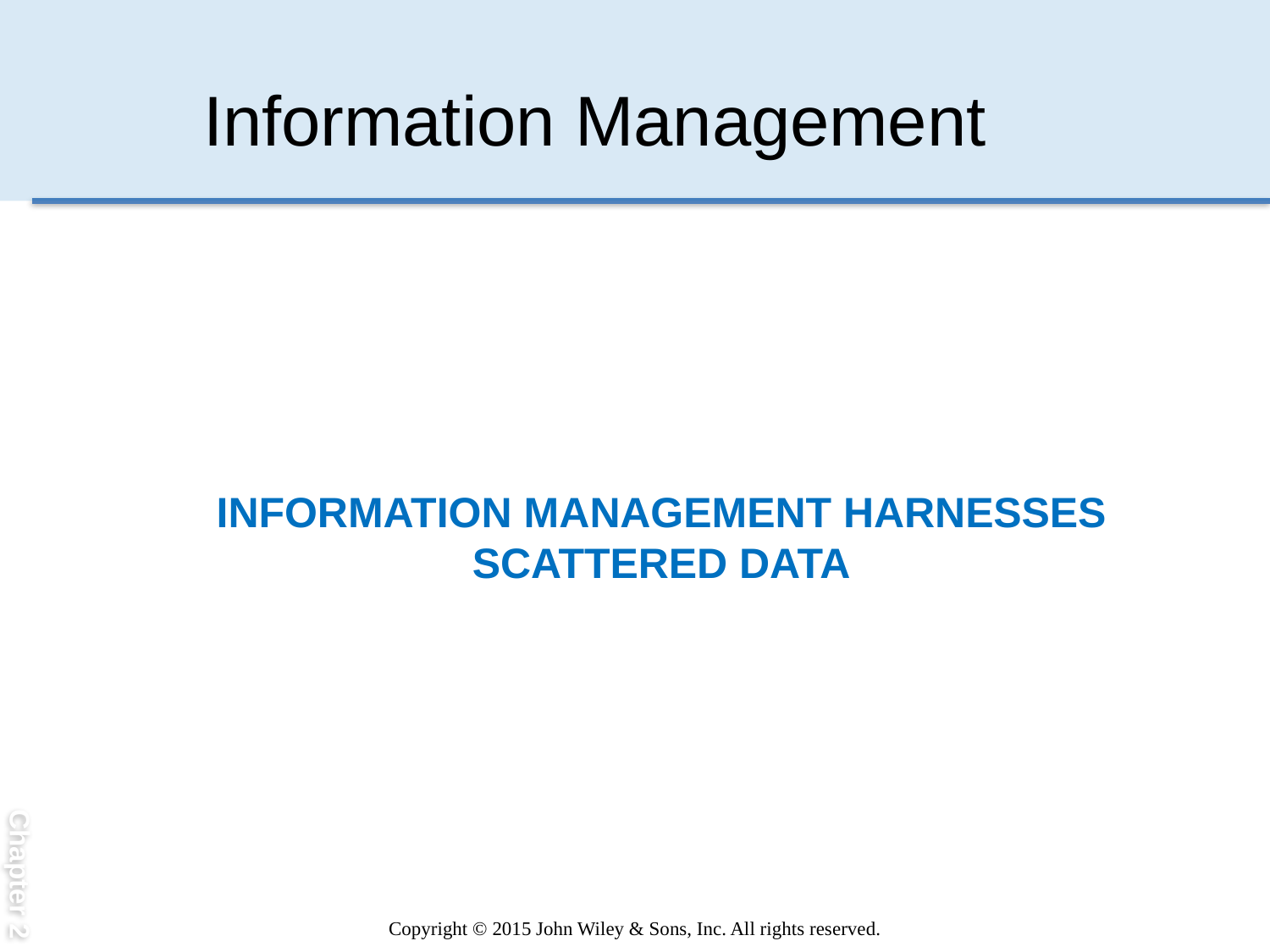

Chapter 2
# Information Management
INFORMATION MANAGEMENT HARNESSES SCATTERED DATA